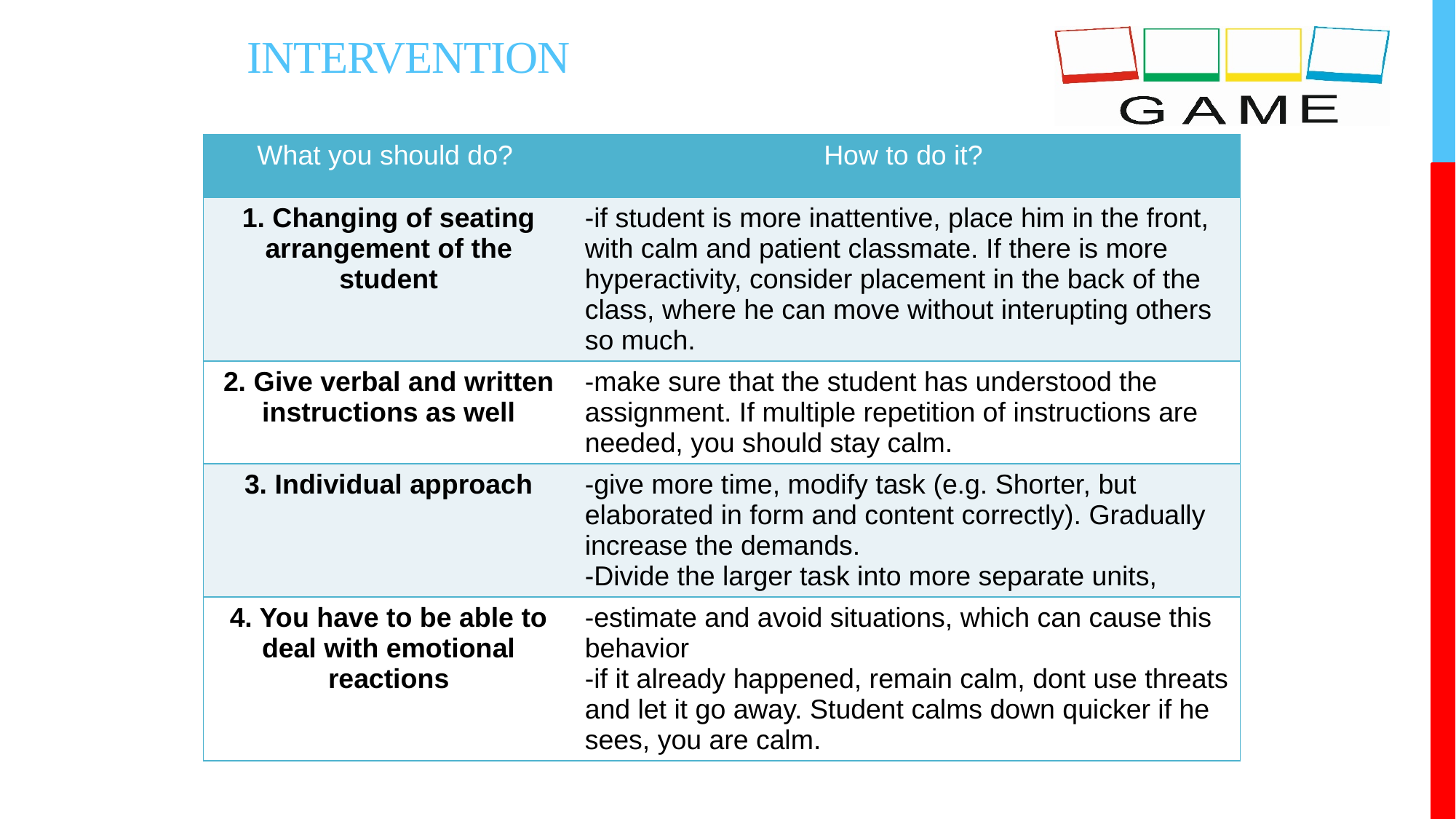

Intervention
| What you should do? | How to do it? |
| --- | --- |
| 1. Changing of seating arrangement of the student | -if student is more inattentive, place him in the front, with calm and patient classmate. If there is more hyperactivity, consider placement in the back of the class, where he can move without interupting others so much. |
| 2. Give verbal and written instructions as well | -make sure that the student has understood the assignment. If multiple repetition of instructions are needed, you should stay calm. |
| 3. Individual approach | -give more time, modify task (e.g. Shorter, but elaborated in form and content correctly). Gradually increase the demands. -Divide the larger task into more separate units, |
| 4. You have to be able to deal with emotional reactions | -estimate and avoid situations, which can cause this behavior -if it already happened, remain calm, dont use threats and let it go away. Student calms down quicker if he sees, you are calm. |